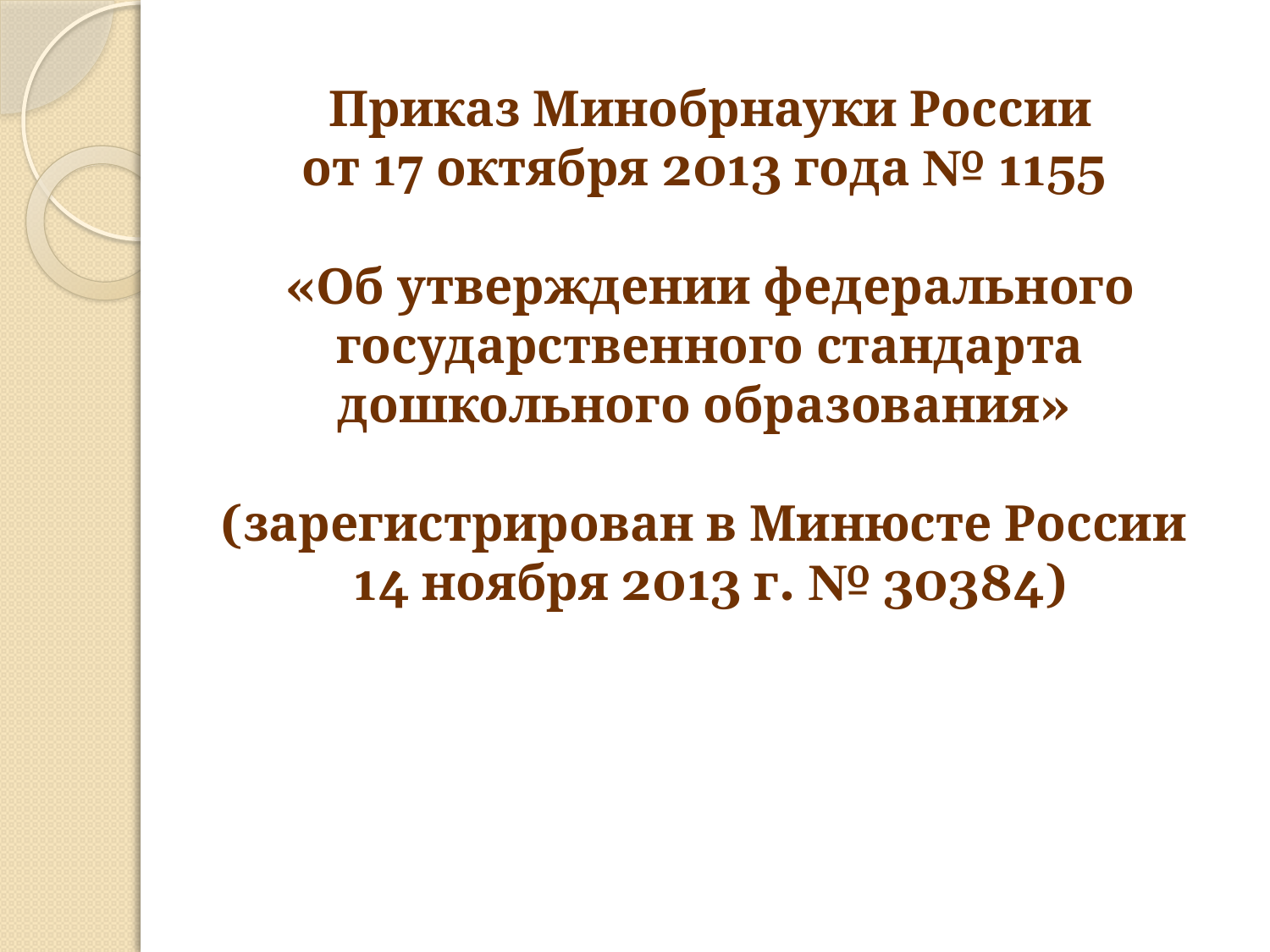

# Приказ Минобрнауки России от 17 октября 2013 года № 1155 «Об утверждении федерального государственного стандарта дошкольного образования» (зарегистрирован в Минюсте России 14 ноября 2013 г. № 30384)